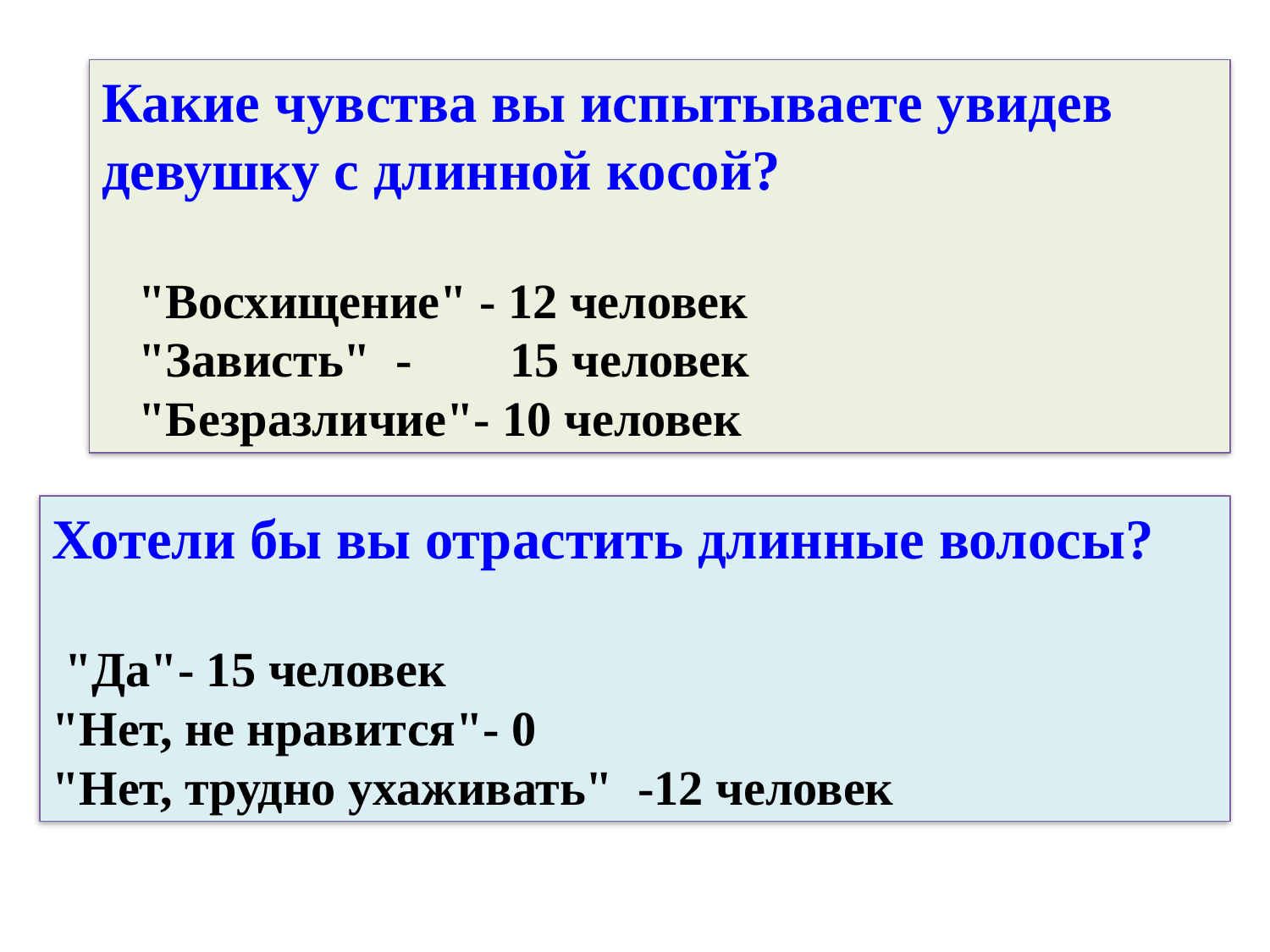

Какие чувства вы испытываете увидев девушку с длинной косой?

   "Восхищение" - 12 человек
   "Зависть"  -        15 человек
   "Безразличие"- 10 человек
Хотели бы вы отрастить длинные волосы?

 "Да"- 15 человек
"Нет, не нравится"- 0
"Нет, трудно ухаживать"  -12 человек